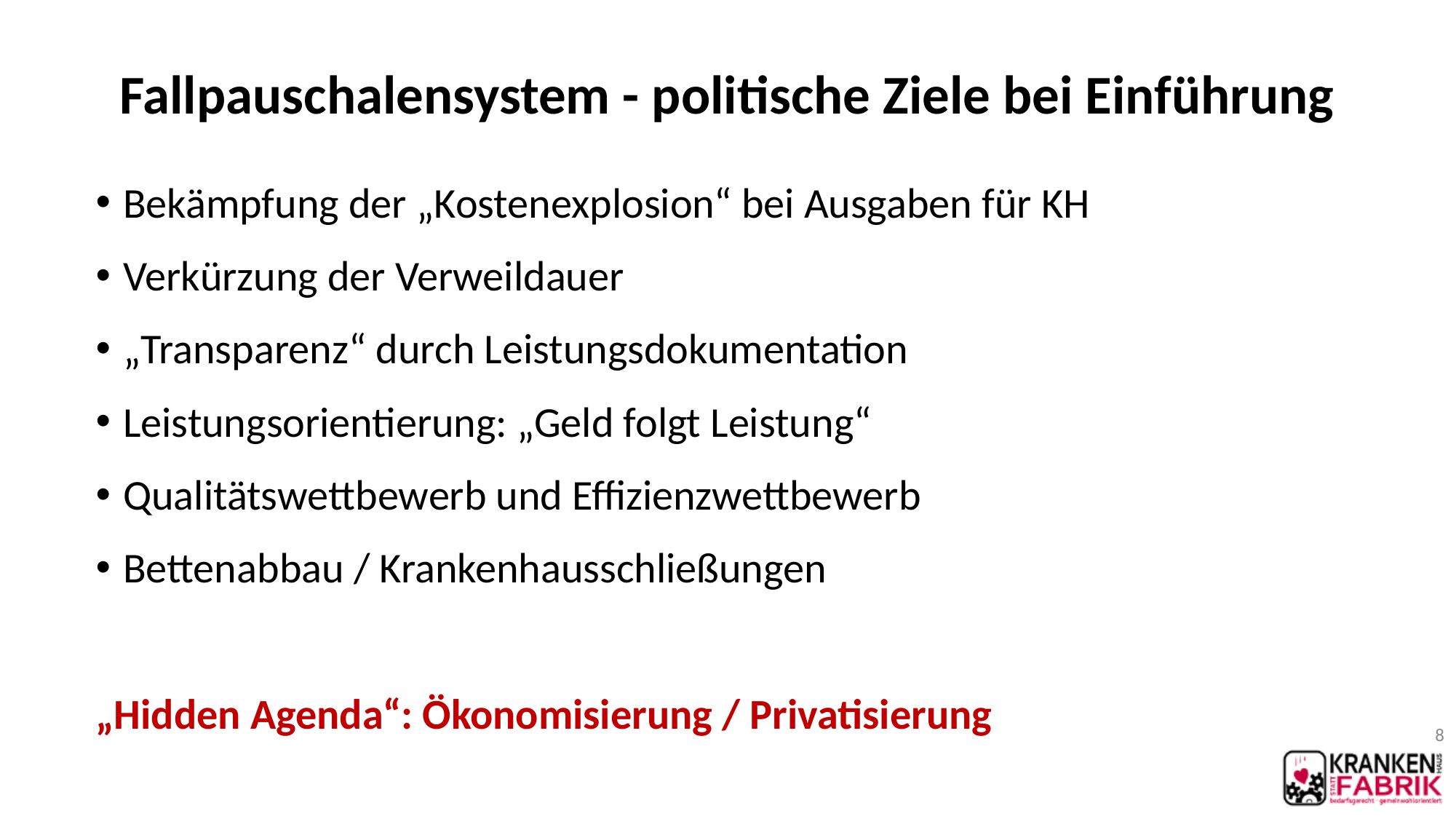

# Fallpauschalensystem - politische Ziele bei Einführung
Bekämpfung der „Kostenexplosion“ bei Ausgaben für KH
Verkürzung der Verweildauer
„Transparenz“ durch Leistungsdokumentation
Leistungsorientierung: „Geld folgt Leistung“
Qualitätswettbewerb und Effizienzwettbewerb
Bettenabbau / Krankenhausschließungen

„Hidden Agenda“: Ökonomisierung / Privatisierung

8